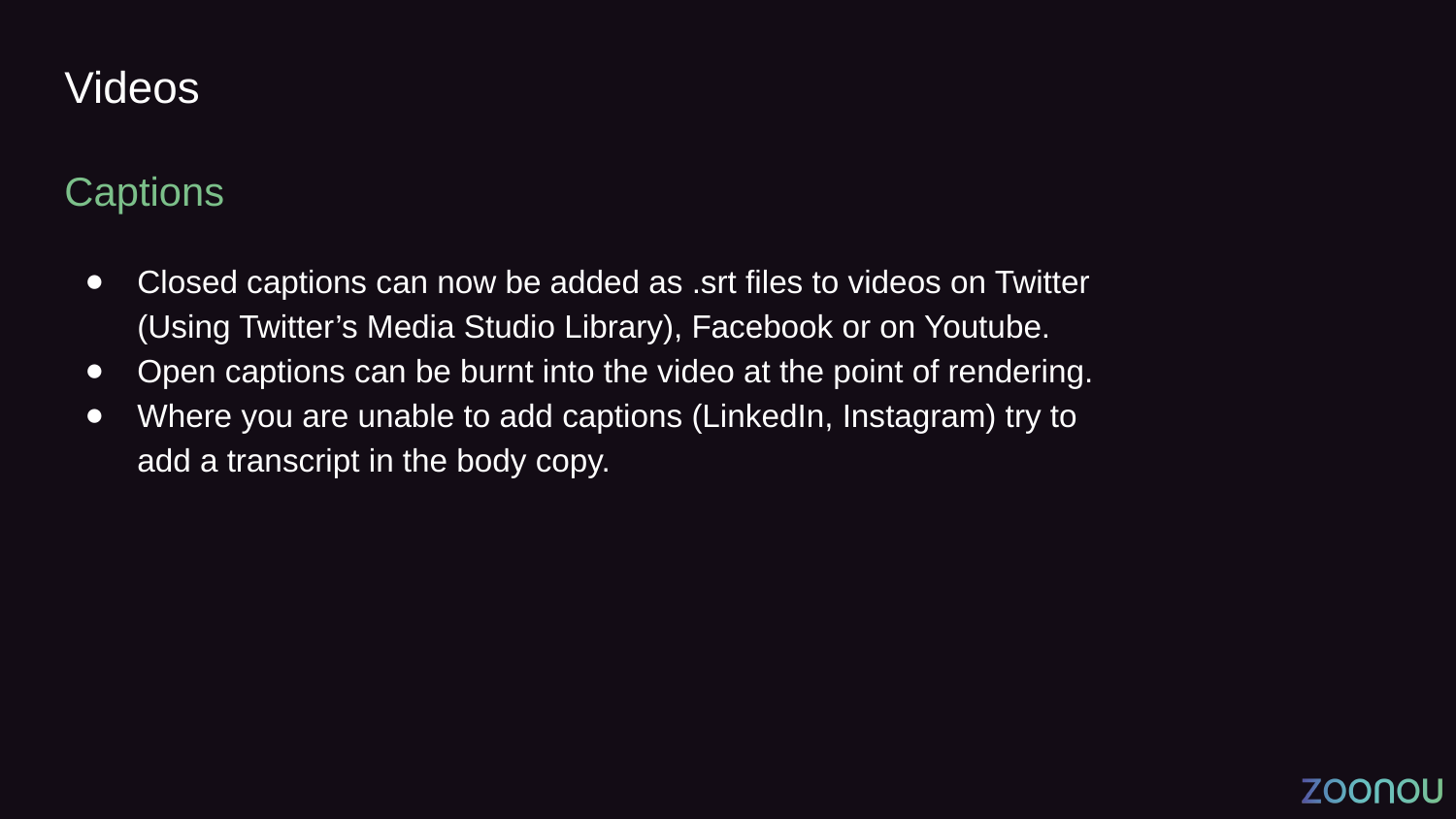

# Videos
Captions
Closed captions can now be added as .srt files to videos on Twitter (Using Twitter’s Media Studio Library), Facebook or on Youtube.
Open captions can be burnt into the video at the point of rendering.
Where you are unable to add captions (LinkedIn, Instagram) try to add a transcript in the body copy.